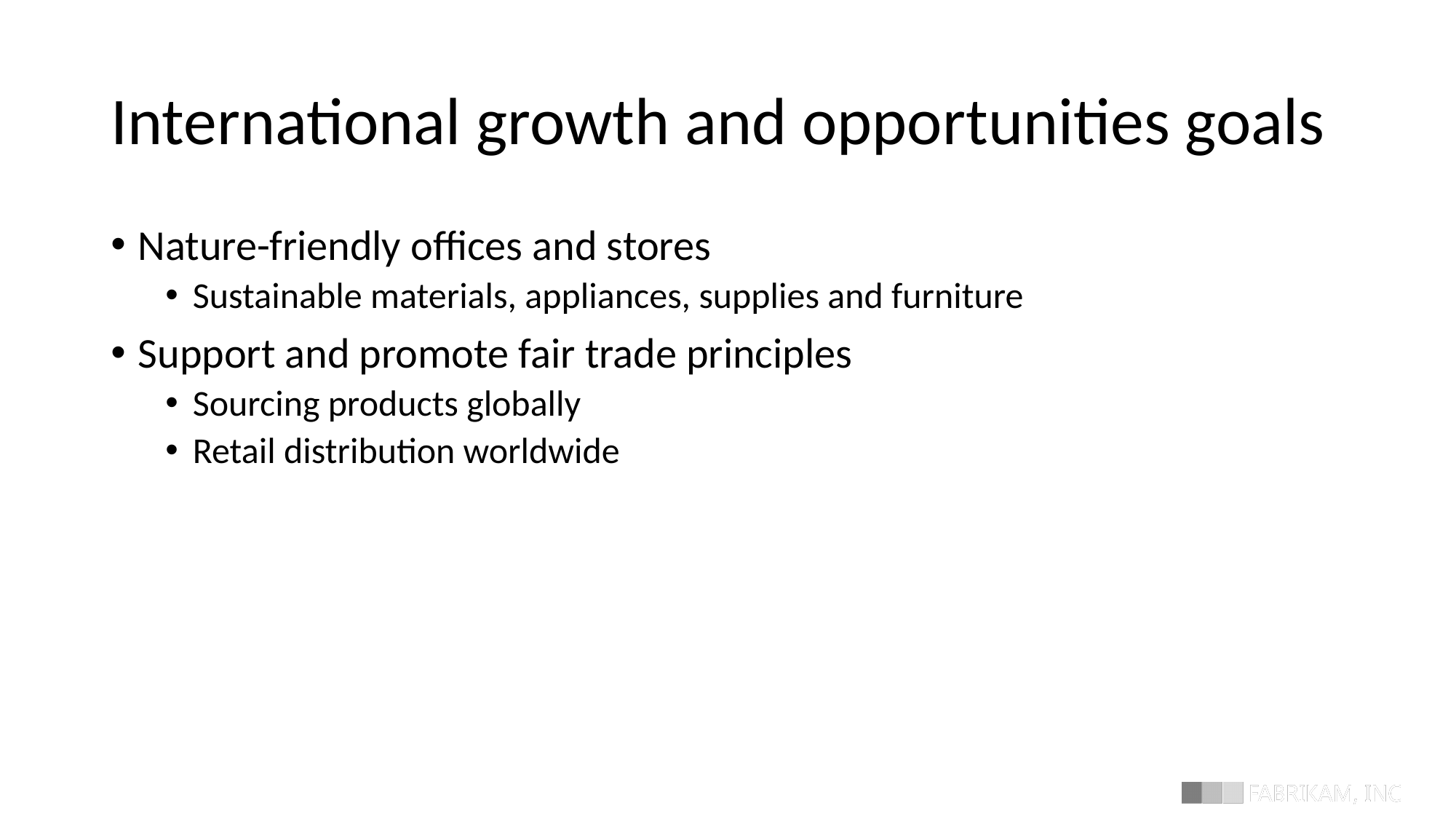

# International growth and opportunities goals
Nature-friendly offices and stores
Sustainable materials, appliances, supplies and furniture
Support and promote fair trade principles
Sourcing products globally
Retail distribution worldwide